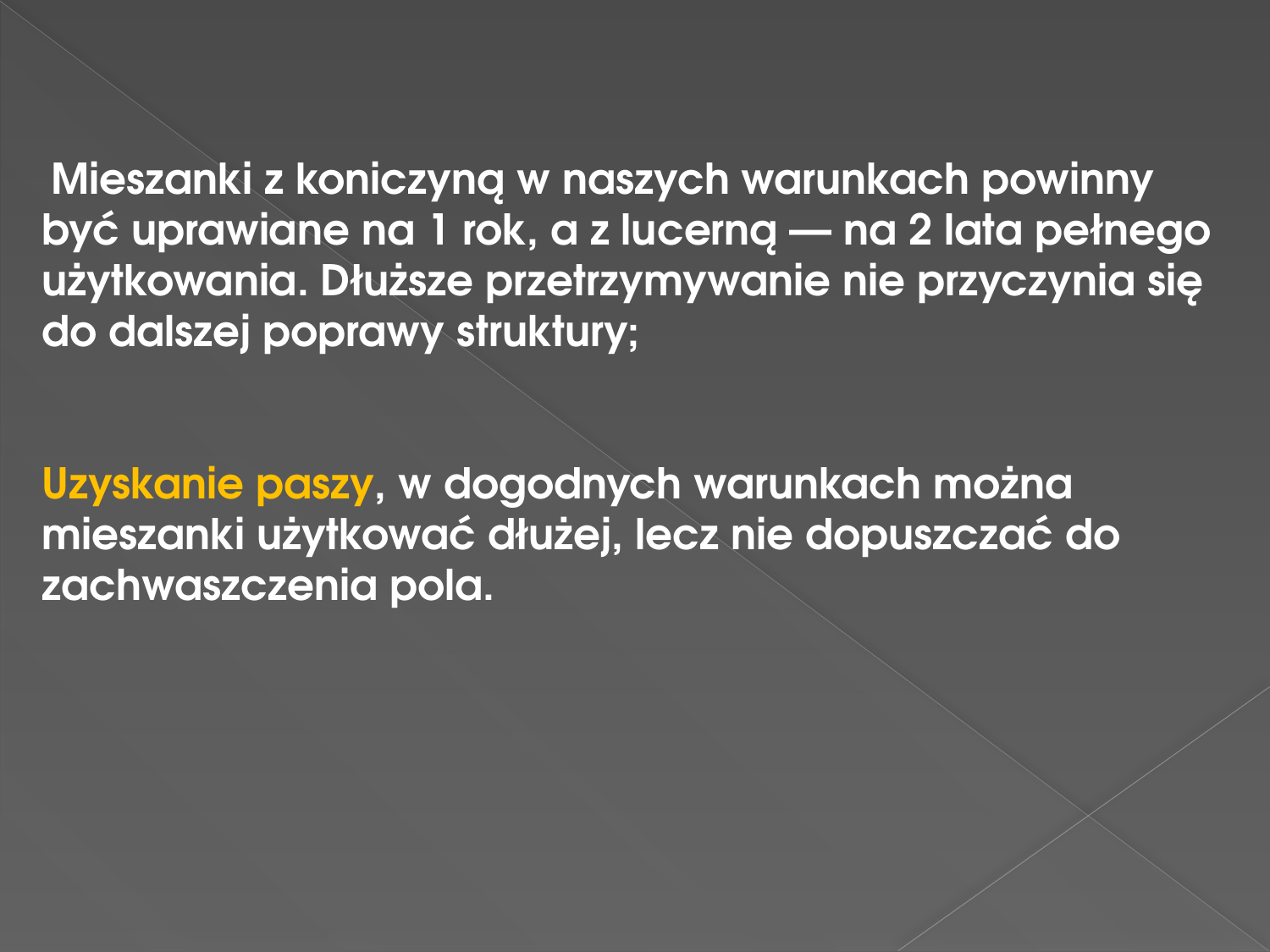

Mieszanki z koniczyną w naszych warunkach powinny być uprawiane na 1 rok, a z lucerną — na 2 lata pełnego użytkowania. Dłuższe przetrzymywanie nie przyczynia się do dalszej poprawy struktury;

Uzyskanie paszy, w dogodnych warunkach można mieszanki użytkować dłużej, lecz nie dopuszczać do zachwaszczenia pola.